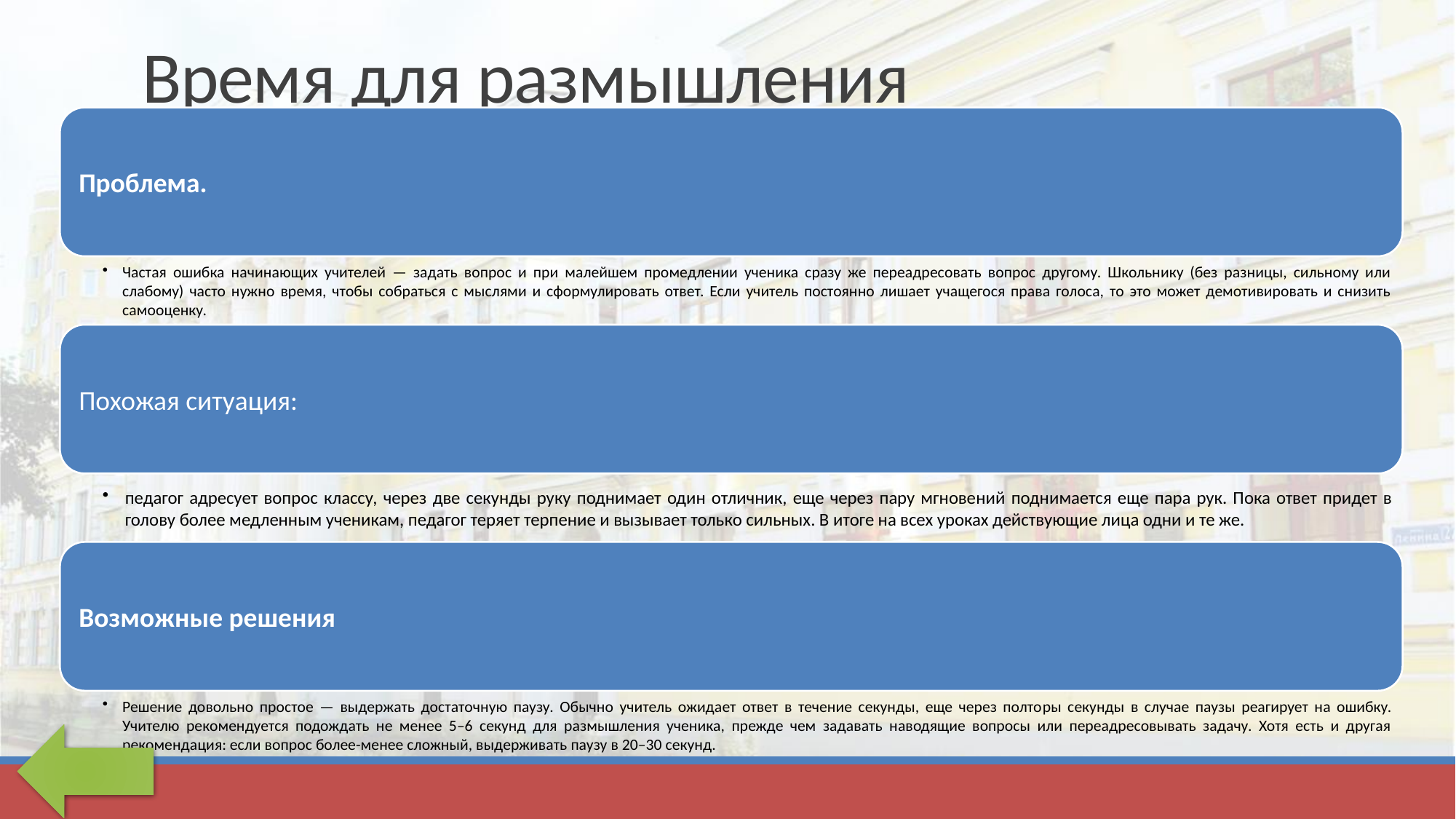

# Время для размышления
Проблема.
Похожая ситуация:
Возможные решения
Решение довольно простое — выдержать достаточную паузу. Обычно учитель ожидает ответ в течение секунды, еще через полто­ры секунды в случае паузы реагирует на ошибку. Учителю рекомен­дуется подождать не менее 5–6 секунд для размышления ученика, прежде чем задавать наводящие вопросы или переадресовывать задачу. Хотя есть и другая рекомендация: если вопрос более-менее сложный, выдерживать паузу в 20–30 секунд.
Частая ошибка начинающих учителей — задать вопрос и при малейшем промедлении ученика сразу же переадресовать вопрос другому. Школьнику (без разницы, сильному или слабому) часто нужно время, чтобы собраться с мыслями и сформулировать ответ. Если учитель постоянно лишает учащегося права голоса, то это может демотивировать и снизить самооценку.
педагог адресует вопрос классу, через две секунды руку поднимает один отличник, еще через пару мгнове­ний поднимается еще пара рук. Пока ответ придет в голову более медленным ученикам, педагог теряет терпение и вызывает только сильных. В итоге на всех уроках действующие лица одни и те же.